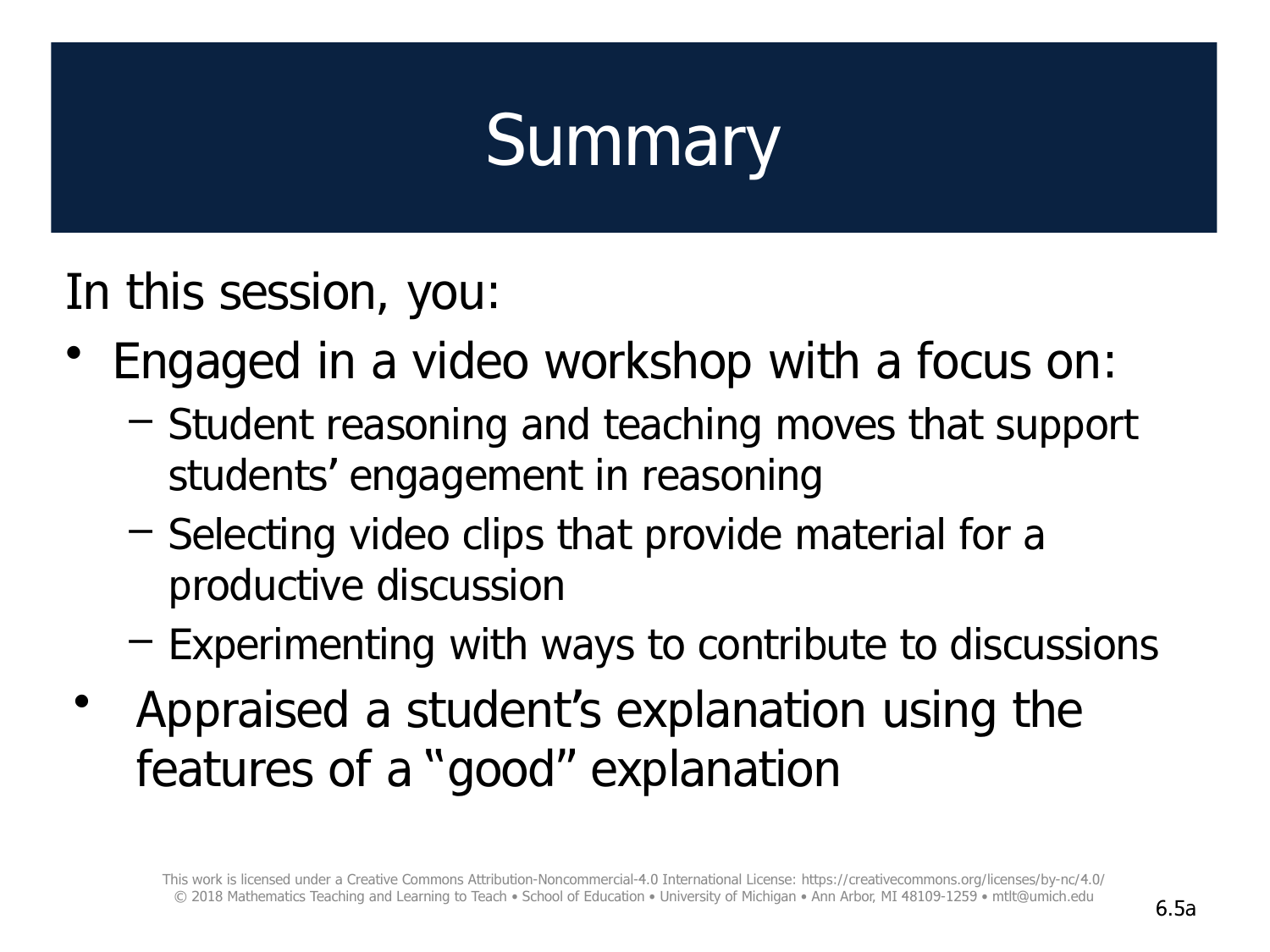

# Summary
In this session, you:
Engaged in a video workshop with a focus on:
Student reasoning and teaching moves that support students’ engagement in reasoning
Selecting video clips that provide material for a productive discussion
Experimenting with ways to contribute to discussions
Appraised a student’s explanation using the features of a “good” explanation

This work is licensed under a Creative Commons Attribution-Noncommercial-4.0 International License: https://creativecommons.org/licenses/by-nc/4.0/
© 2018 Mathematics Teaching and Learning to Teach • School of Education • University of Michigan • Ann Arbor, MI 48109-1259 • mtlt@umich.edu
6.5a